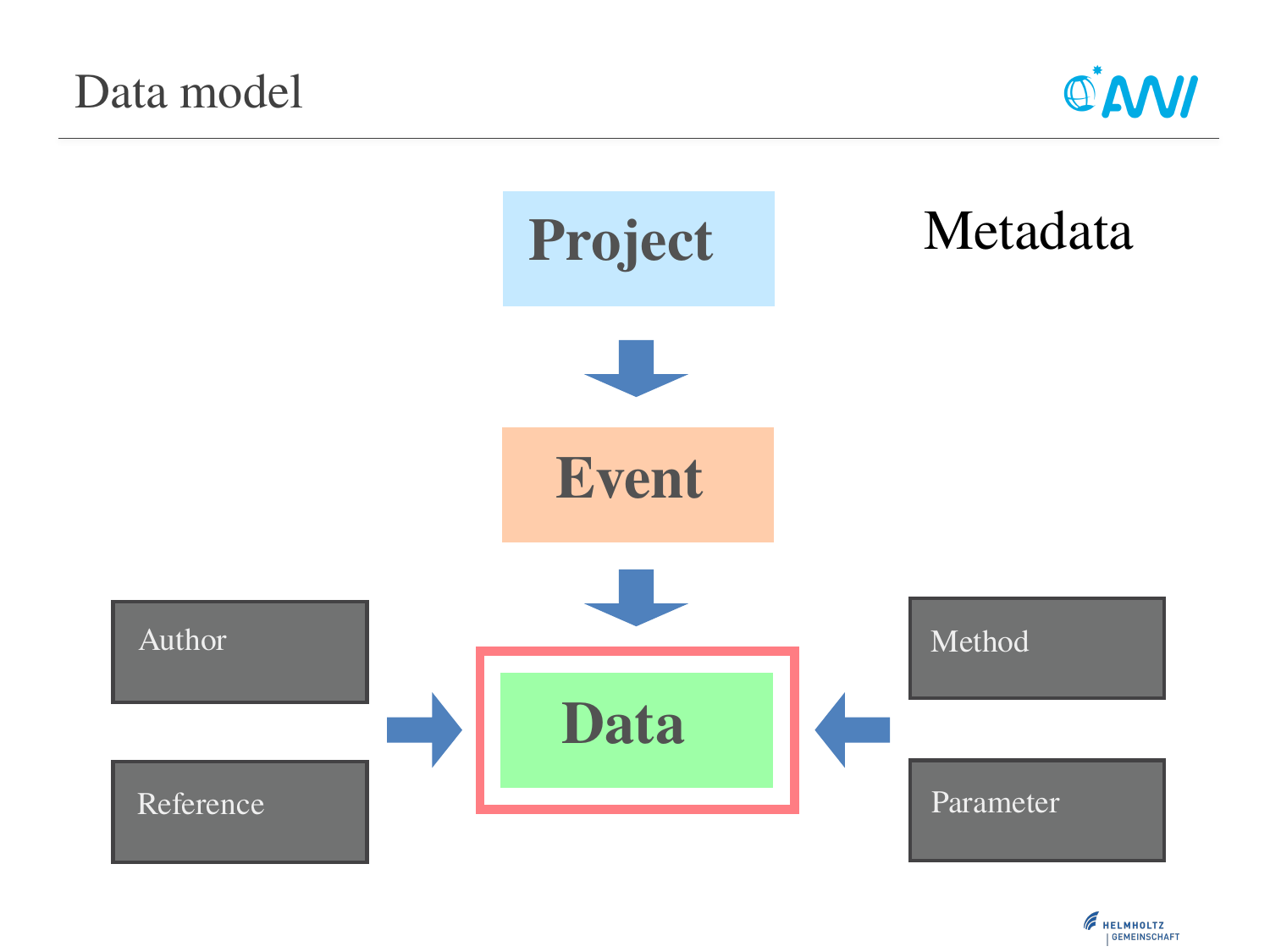

# Data model

Project

Event

Author
Method

Parameter
Reference

Metadata

Data